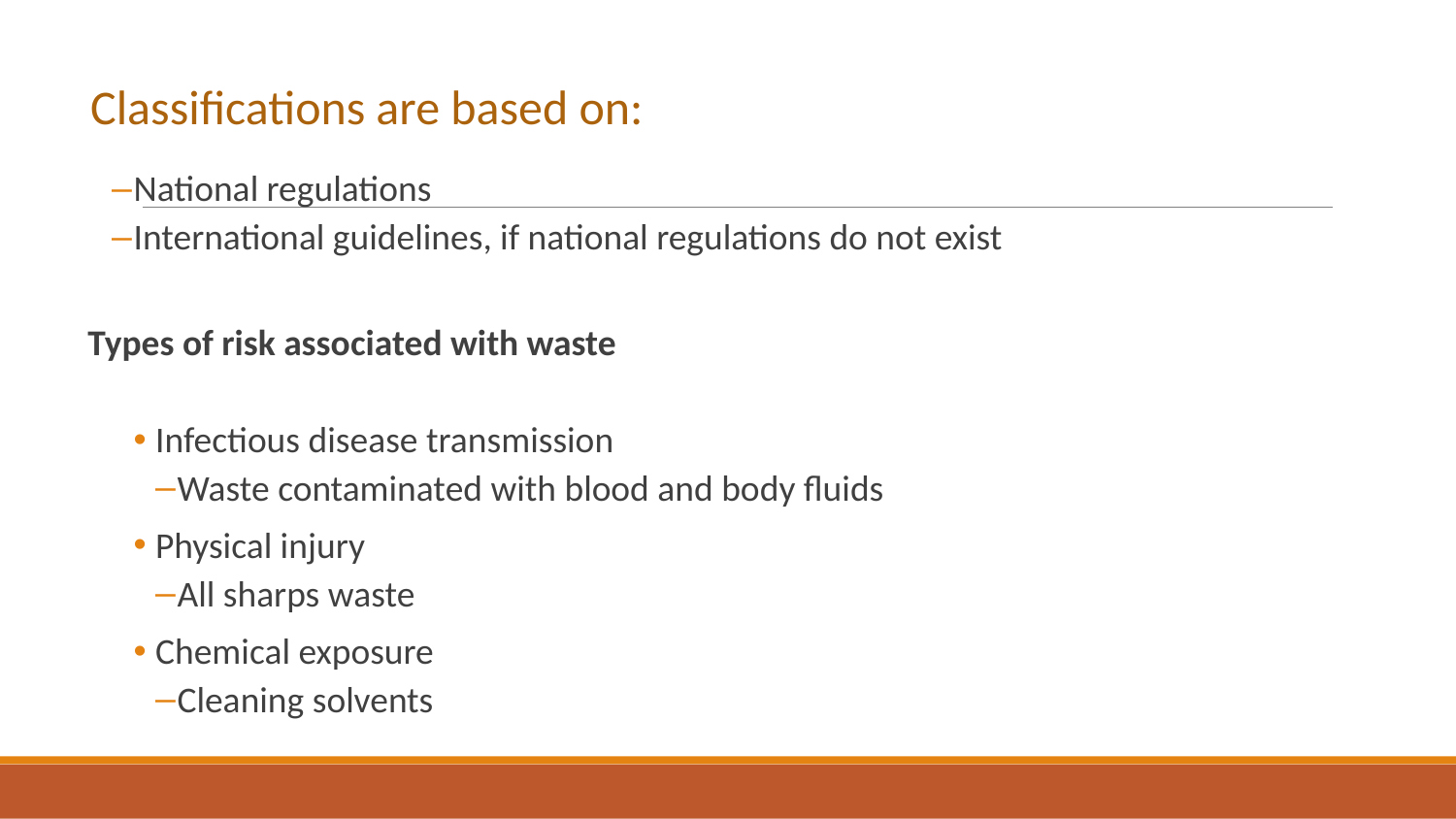

Classifications are based on:

National regulations
International guidelines, if national regulations do not exist

Types of risk associated with waste

Infectious disease transmission
Waste contaminated with blood and body fluids
Physical injury
All sharps waste
Chemical exposure
Cleaning solvents